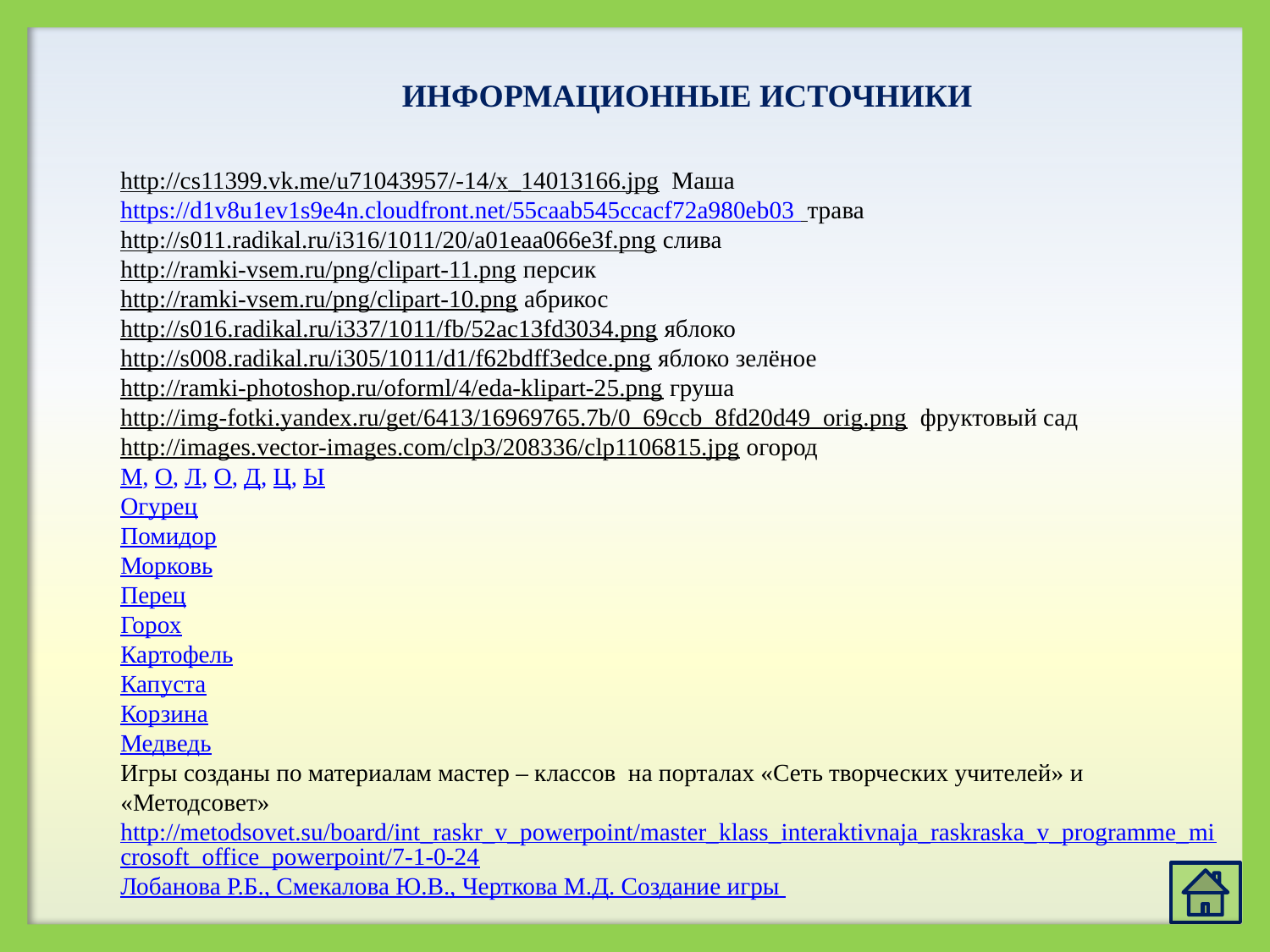

ИНФОРМАЦИОННЫЕ ИСТОЧНИКИ
http://cs11399.vk.me/u71043957/-14/x_14013166.jpg  Маша
https://d1v8u1ev1s9e4n.cloudfront.net/55caab545ccacf72a980eb03  трава
http://s011.radikal.ru/i316/1011/20/a01eaa066e3f.png слива
http://ramki-vsem.ru/png/clipart-11.png персик
http://ramki-vsem.ru/png/clipart-10.png абрикос
http://s016.radikal.ru/i337/1011/fb/52ac13fd3034.png яблоко
http://s008.radikal.ru/i305/1011/d1/f62bdff3edce.png яблоко зелёное
http://ramki-photoshop.ru/oforml/4/eda-klipart-25.png груша
http://img-fotki.yandex.ru/get/6413/16969765.7b/0_69ccb_8fd20d49_orig.png  фруктовый сад
http://images.vector-images.com/clp3/208336/clp1106815.jpg огород
М, О, Л, О, Д, Ц, Ы
Огурец
Помидор
Морковь
Перец
Горох
Картофель
Капуста
Корзина
Медведь
Игры созданы по материалам мастер – классов  на порталах «Сеть творческих учителей» и «Методсовет»
http://metodsovet.su/board/int_raskr_v_powerpoint/master_klass_interaktivnaja_raskraska_v_programme_microsoft_office_powerpoint/7-1-0-24
Лобанова Р.Б., Смекалова Ю.В., Черткова М.Д. Создание игры